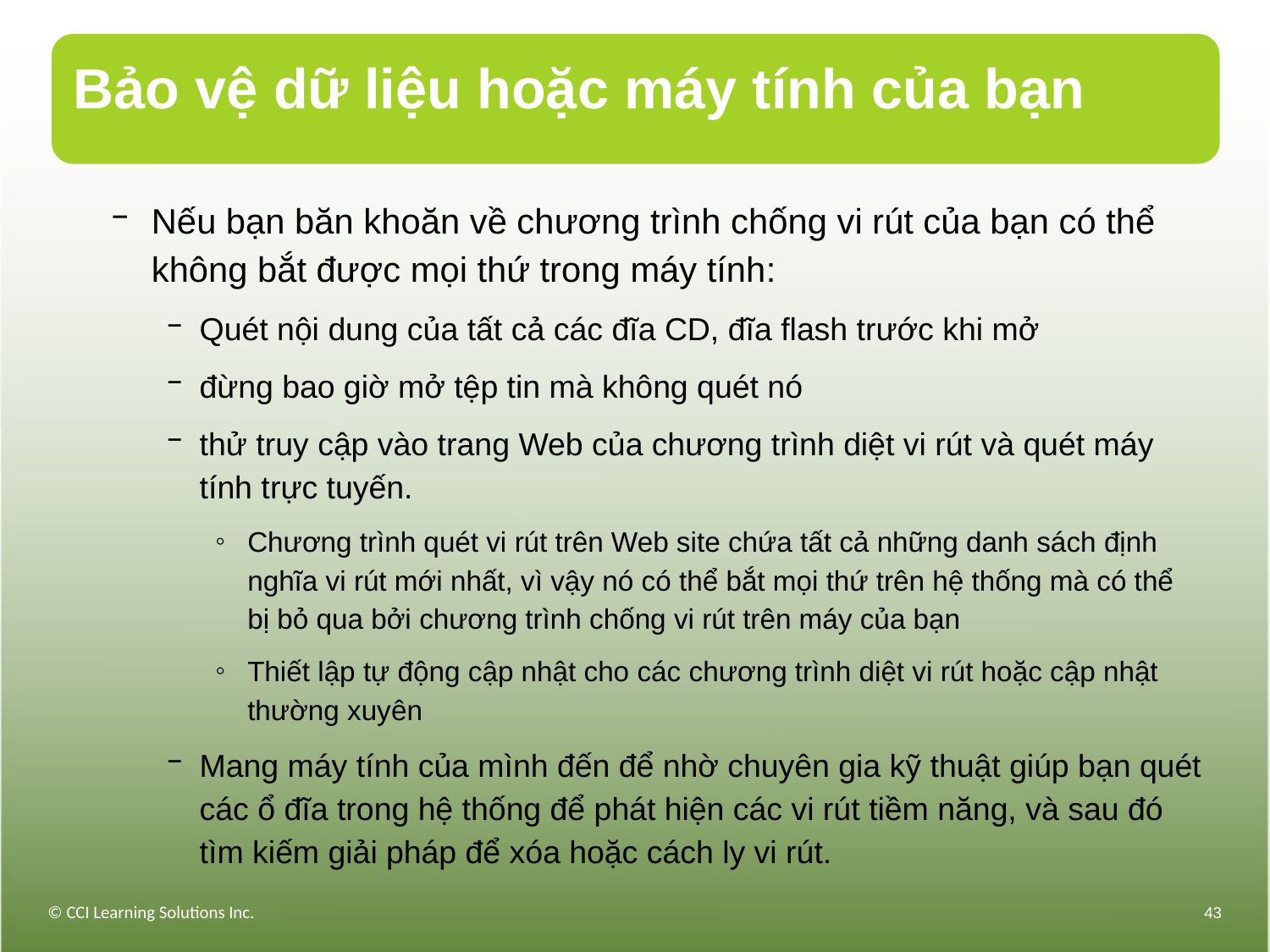

# Bảo vệ dữ liệu hoặc máy tính của bạn
Nếu bạn băn khoăn về chương trình chống vi rút của bạn có thể không bắt được mọi thứ trong máy tính:
Quét nội dung của tất cả các đĩa CD, đĩa flash trước khi mở
đừng bao giờ mở tệp tin mà không quét nó
thử truy cập vào trang Web của chương trình diệt vi rút và quét máy tính trực tuyến.
Chương trình quét vi rút trên Web site chứa tất cả những danh sách định nghĩa vi rút mới nhất, vì vậy nó có thể bắt mọi thứ trên hệ thống mà có thể bị bỏ qua bởi chương trình chống vi rút trên máy của bạn
Thiết lập tự động cập nhật cho các chương trình diệt vi rút hoặc cập nhật thường xuyên
Mang máy tính của mình đến để nhờ chuyên gia kỹ thuật giúp bạn quét các ổ đĩa trong hệ thống để phát hiện các vi rút tiềm năng, và sau đó tìm kiếm giải pháp để xóa hoặc cách ly vi rút.

© CCI Learning Solutions Inc.
43